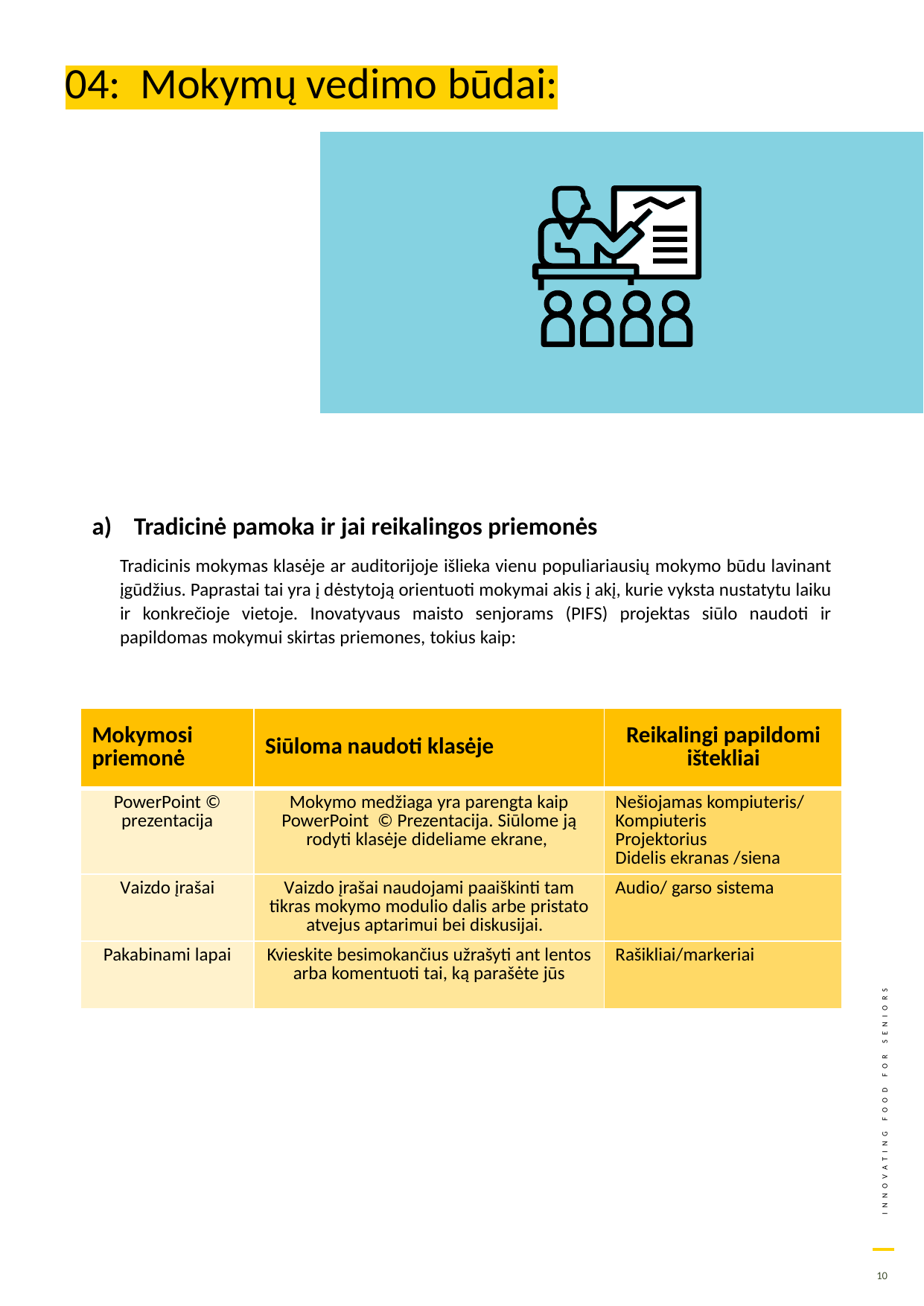

04:  Mokymų vedimo būdai:

Tradicinė pamoka ir jai reikalingos priemonės
Tradicinis mokymas klasėje ar auditorijoje išlieka vienu populiariausių mokymo būdu lavinant įgūdžius. Paprastai tai yra į dėstytoją orientuoti mokymai akis į akį, kurie vyksta nustatytu laiku ir konkrečioje vietoje. Inovatyvaus maisto senjorams (PIFS) projektas siūlo naudoti ir papildomas mokymui skirtas priemones, tokius kaip:

| Mokymosi priemonė | Siūloma naudoti klasėje | Reikalingi papildomi ištekliai |
| --- | --- | --- |
| PowerPoint © prezentacija | Mokymo medžiaga yra parengta kaip PowerPoint © Prezentacija. Siūlome ją rodyti klasėje dideliame ekrane, | Nešiojamas kompiuteris/ Kompiuteris Projektorius Didelis ekranas /siena |
| Vaizdo įrašai | Vaizdo įrašai naudojami paaiškinti tam tikras mokymo modulio dalis arbe pristato atvejus aptarimui bei diskusijai. | Audio/ garso sistema |
| Pakabinami lapai | Kvieskite besimokančius užrašyti ant lentos arba komentuoti tai, ką parašėte jūs | Rašikliai/markeriai |